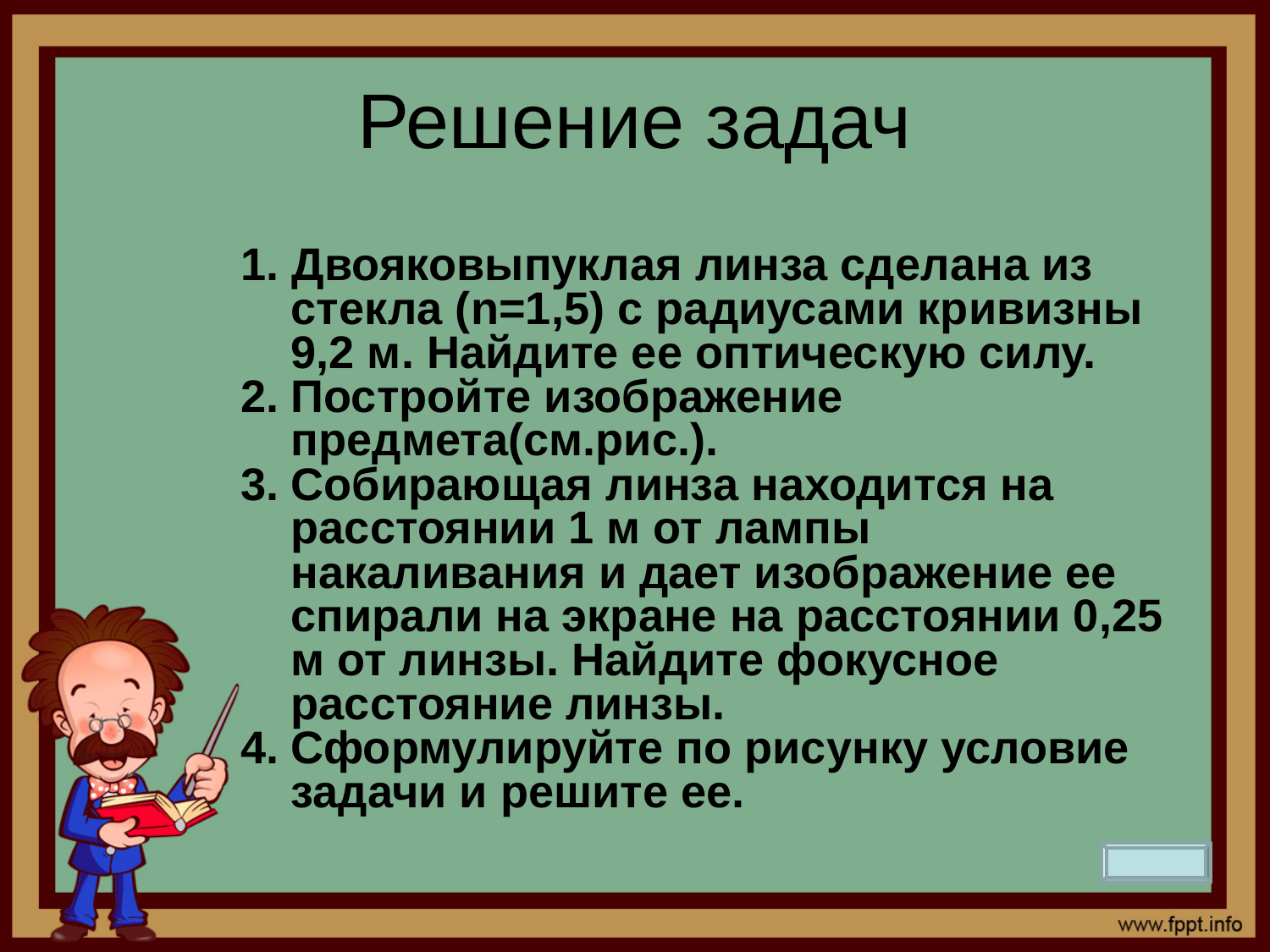

# Решение задач
1. Двояковыпуклая линза сделана из стекла (n=1,5) с радиусами кривизны 9,2 м. Найдите ее оптическую силу.
Постройте изображение предмета(см.рис.).
Собирающая линза находится на расстоянии 1 м от лампы накаливания и дает изображение ее спирали на экране на расстоянии 0,25 м от линзы. Найдите фокусное расстояние линзы.
Сформулируйте по рисунку условие задачи и решите ее.